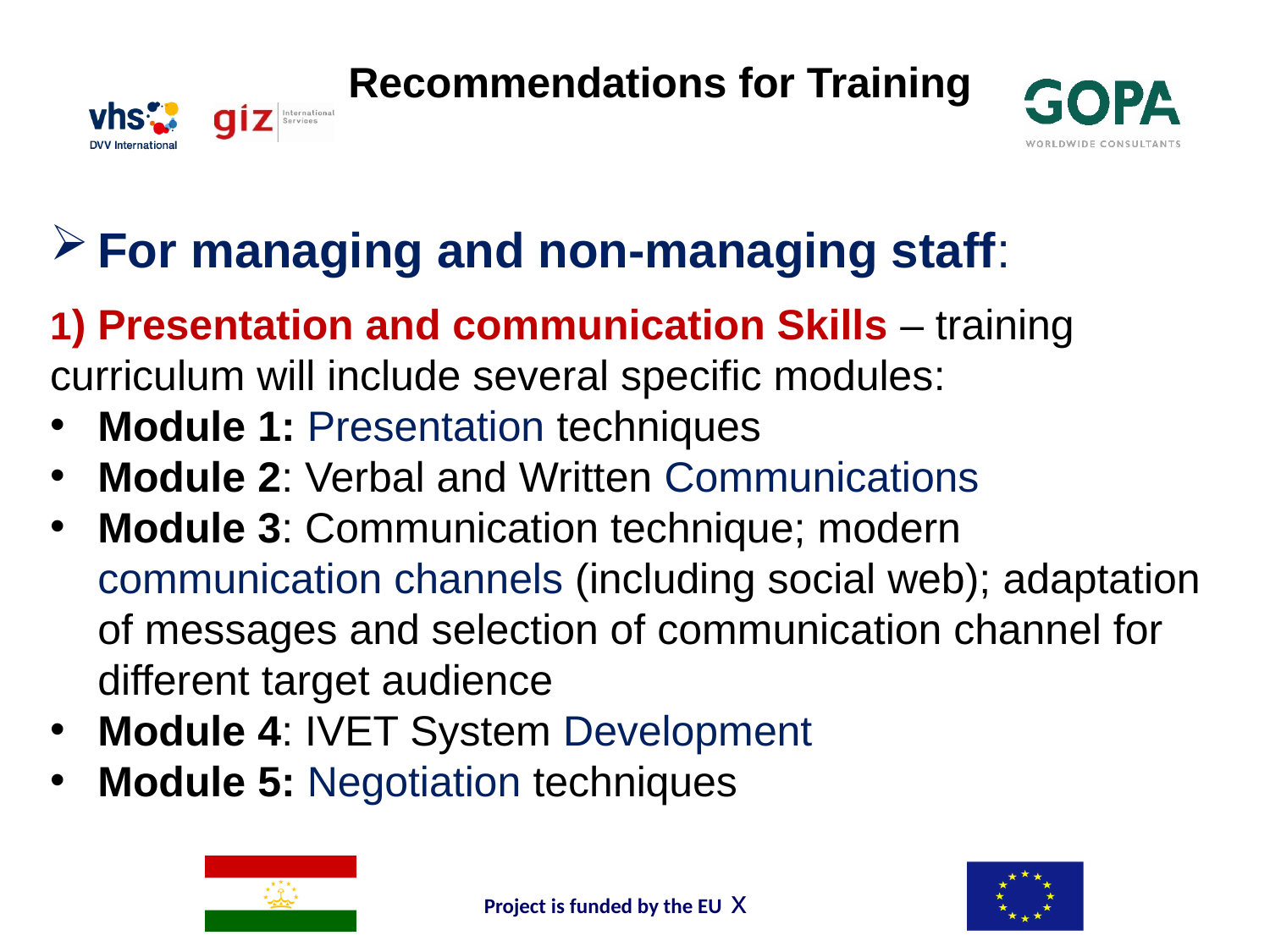

# Recommendations for Training

For managing and non-managing staff:

1) Presentation and communication Skills – training curriculum will include several specific modules:
Module 1: Presentation techniques
Module 2: Verbal and Written Communications
Module 3: Communication technique; modern communication channels (including social web); adaptation of messages and selection of communication channel for different target audience
Module 4: IVET System Development
Module 5: Negotiation techniques

Project is funded by the EU х